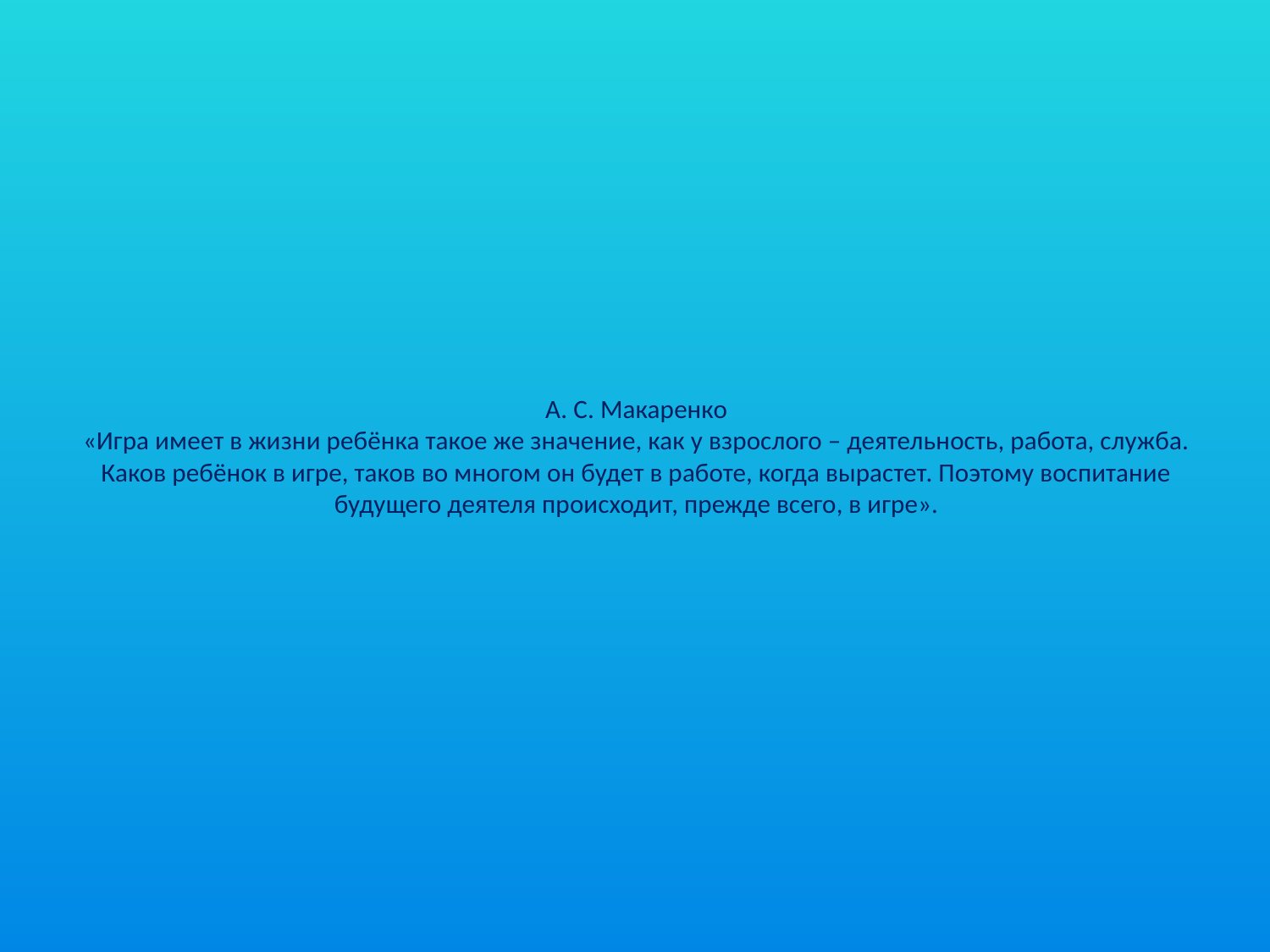

# А. С. Макаренко «Игра имеет в жизни ребёнка такое же значение, как у взрослого – деятельность, работа, служба. Каков ребёнок в игре, таков во многом он будет в работе, когда вырастет. Поэтому воспитание будущего деятеля происходит, прежде всего, в игре».